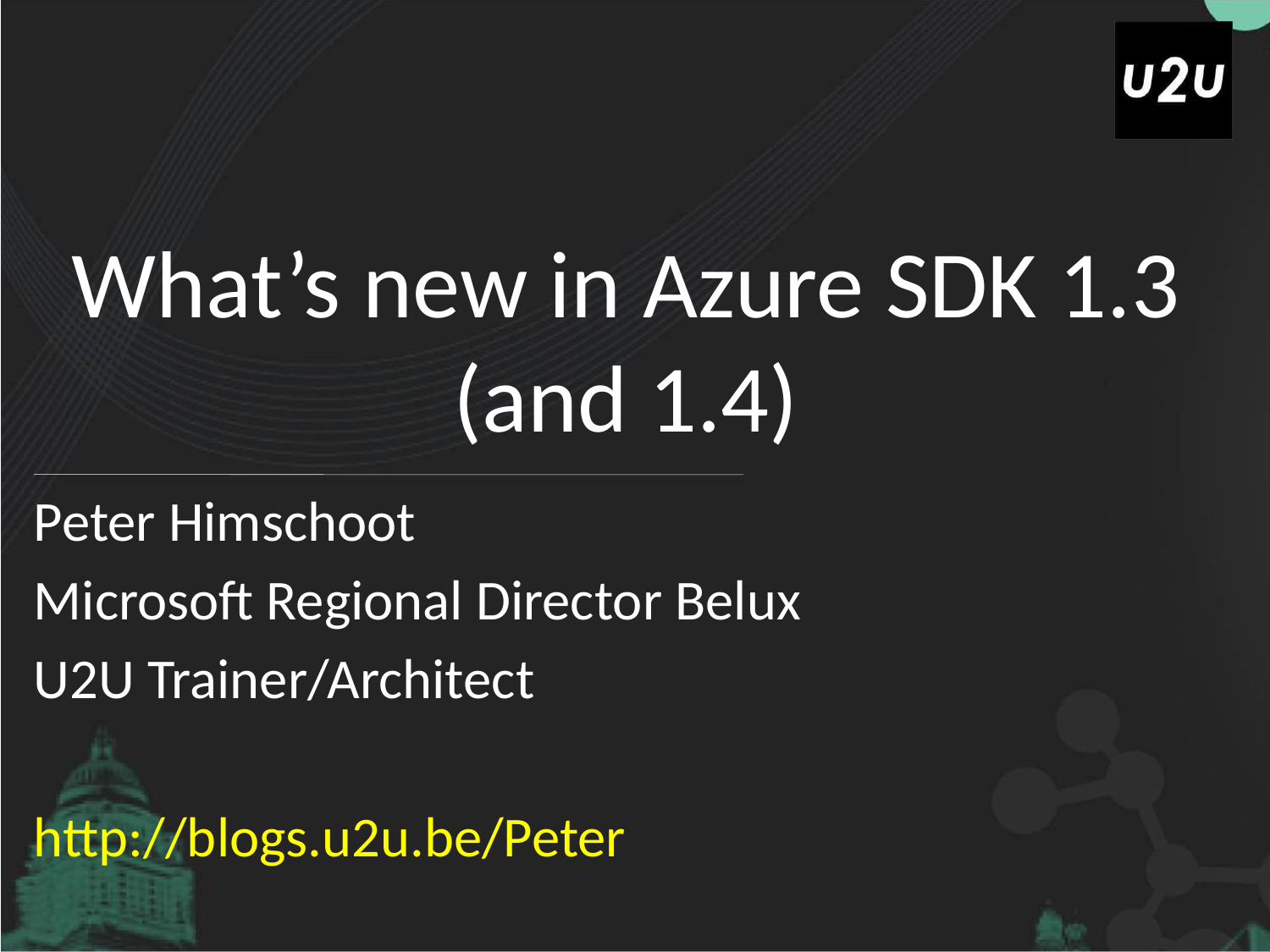

# What’s new in Azure SDK 1.3 (and 1.4)
Peter Himschoot
Microsoft Regional Director Belux
U2U Trainer/Architect

http://blogs.u2u.be/Peter